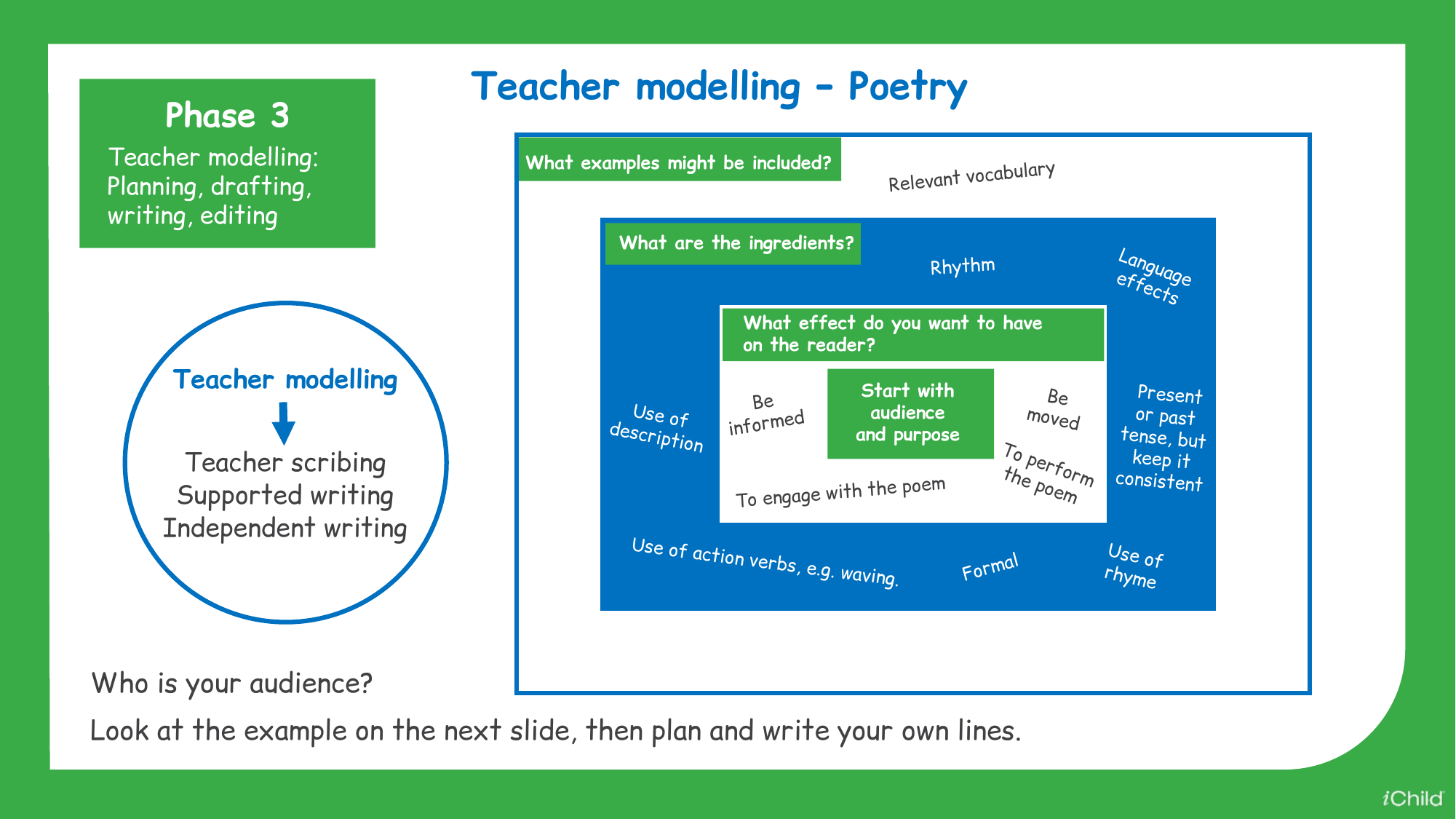

Teacher modelling – Poetry
Phase 3
Teacher modelling: Planning, drafting, writing, editing

What examples might be included?
Relevant vocabulary

What are the ingredients?
Rhythm
Language effects
 Present or past tense, but keep it consistent
Use of description
Use of rhyme
Use of action verbs, e.g. waving.
Formal

Teacher modelling
Teacher scribing
Supported writing
Independent writing

What effect do you want to have on the reader?

Be
moved
Be informed
To perform the poem
To engage with the poem

Start with audience and purpose
Who is your audience?
Look at the example on the next slide, then plan and write your own lines.